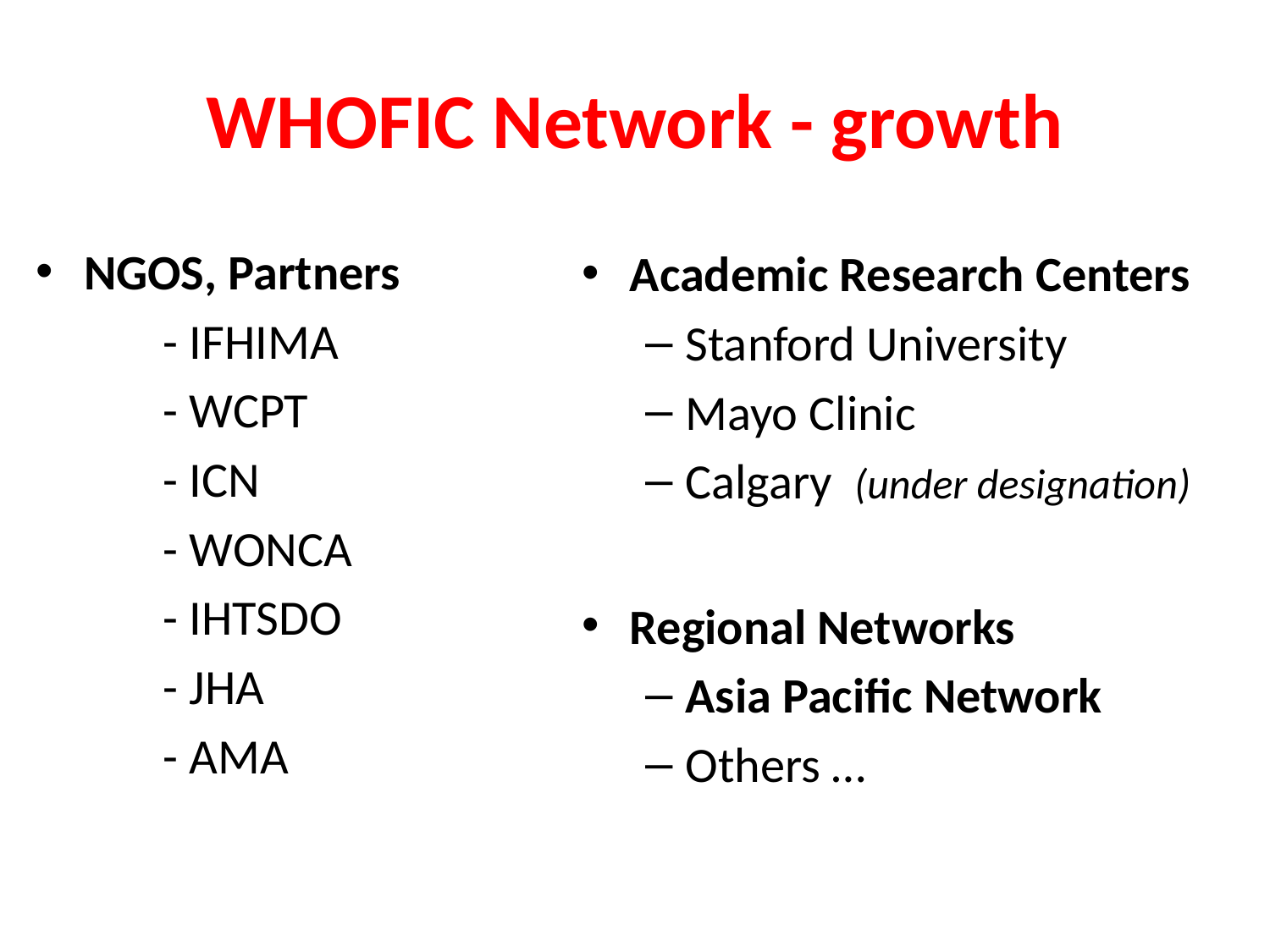

# WHOFIC Network - growth
NGOS, Partners
	- IFHIMA
	- WCPT
	- ICN
	- WONCA
	- IHTSDO
	- JHA
	- AMA

Academic Research Centers
Stanford University
Mayo Clinic
Calgary  (under designation)

Regional Networks
Asia Pacific Network
Others …